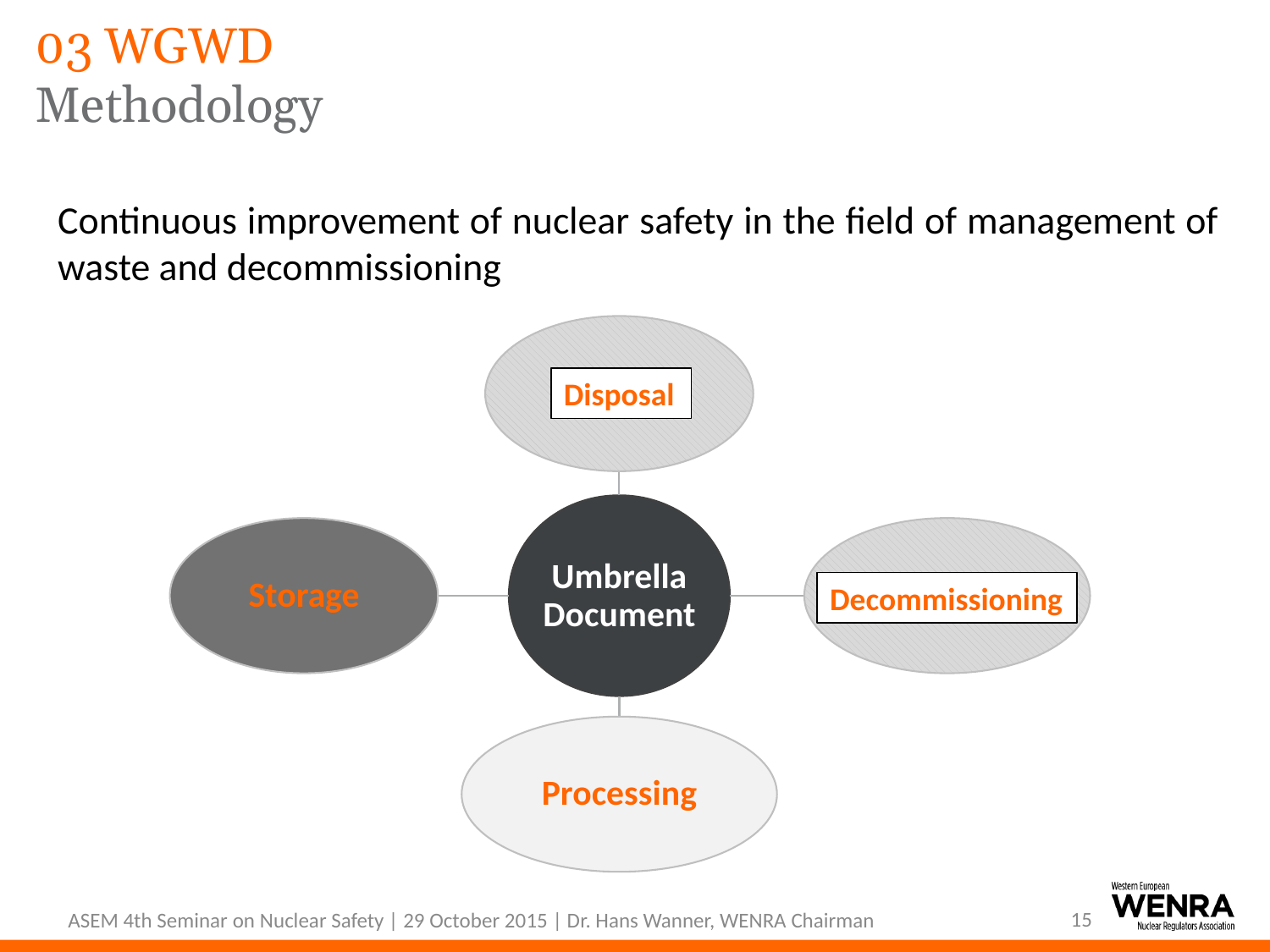

# 03 WGWD Methodology
Continuous improvement of nuclear safety in the field of management of waste and decommissioning

Disposal

Umbrella Document
Storage

Processing
Disposal
Decommissioning
15
ASEM 4th Seminar on Nuclear Safety | 29 October 2015 | Dr. Hans Wanner, WENRA Chairman